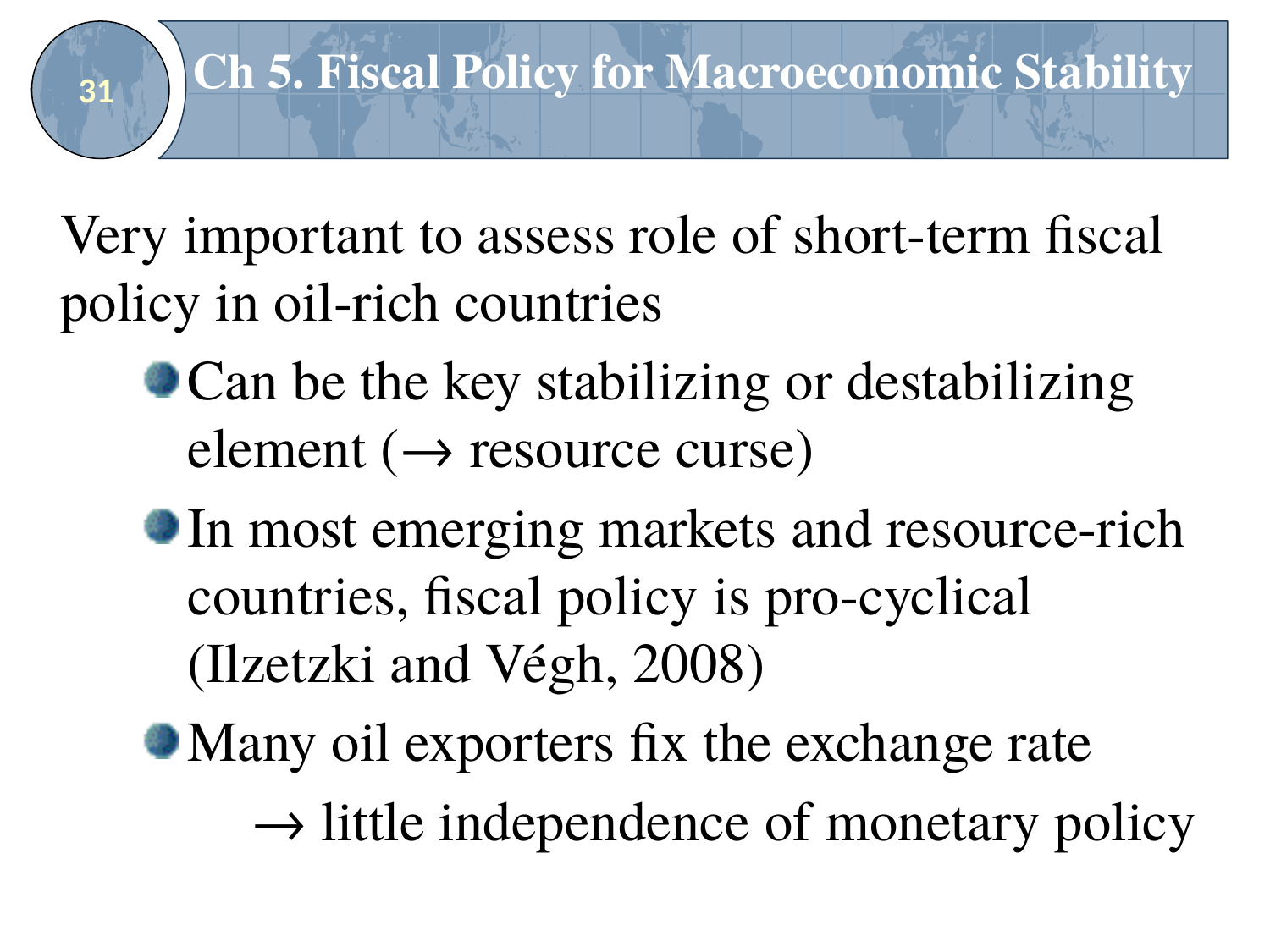

# Ch 5. Fiscal Policy for Macroeconomic Stability
31
	Very important to assess role of short-term fiscal policy in oil-rich countries
Can be the key stabilizing or destabilizing element (→ resource curse)
In most emerging markets and resource-rich countries, fiscal policy is pro-cyclical (Ilzetzki and Végh, 2008)
Many oil exporters fix the exchange rate
	→ little independence of monetary policy